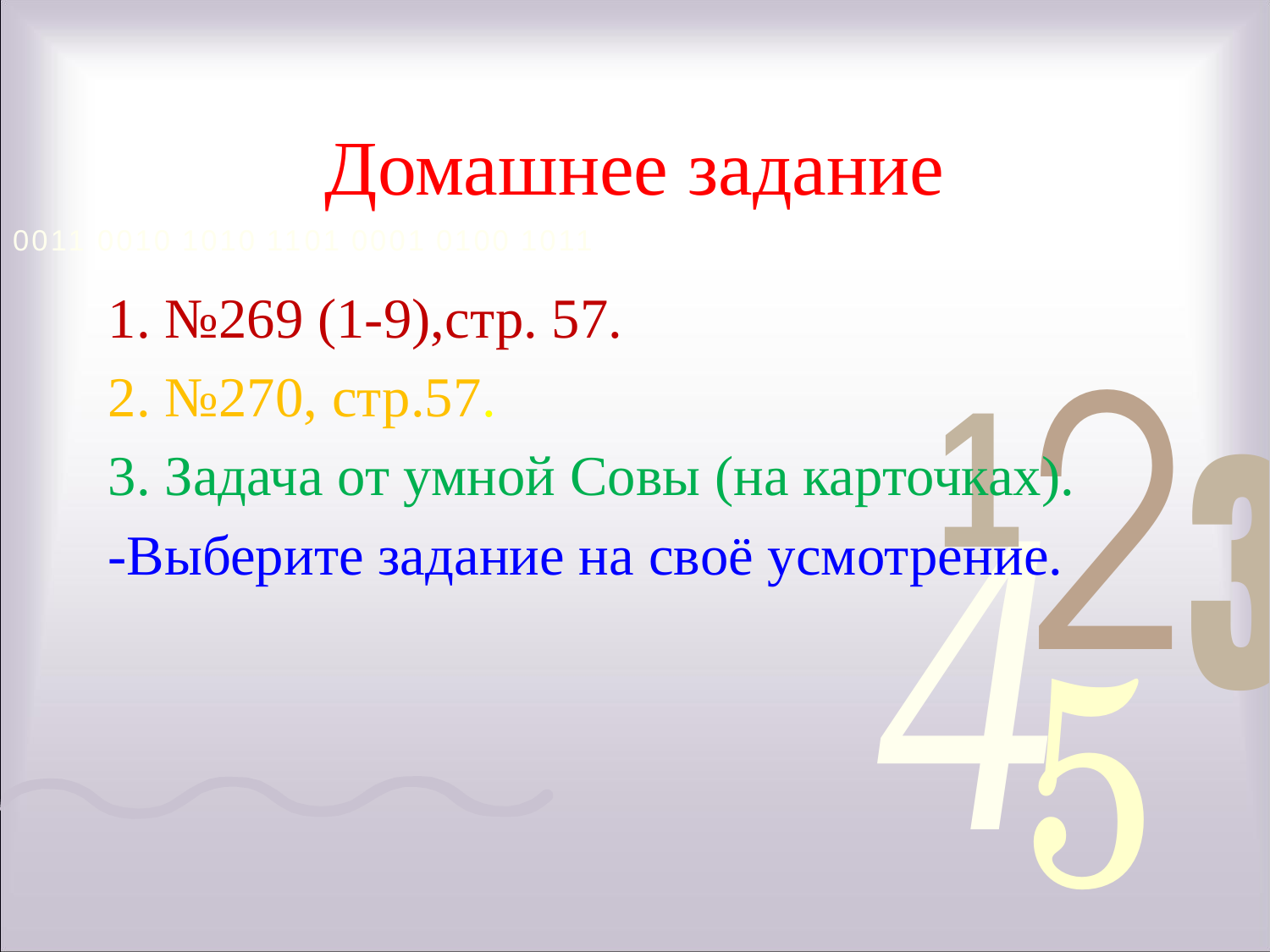

# Домашнее задание
1. №269 (1-9),стр. 57.
2. №270, стр.57.
3. Задача от умной Совы (на карточках).
-Выберите задание на своё усмотрение.